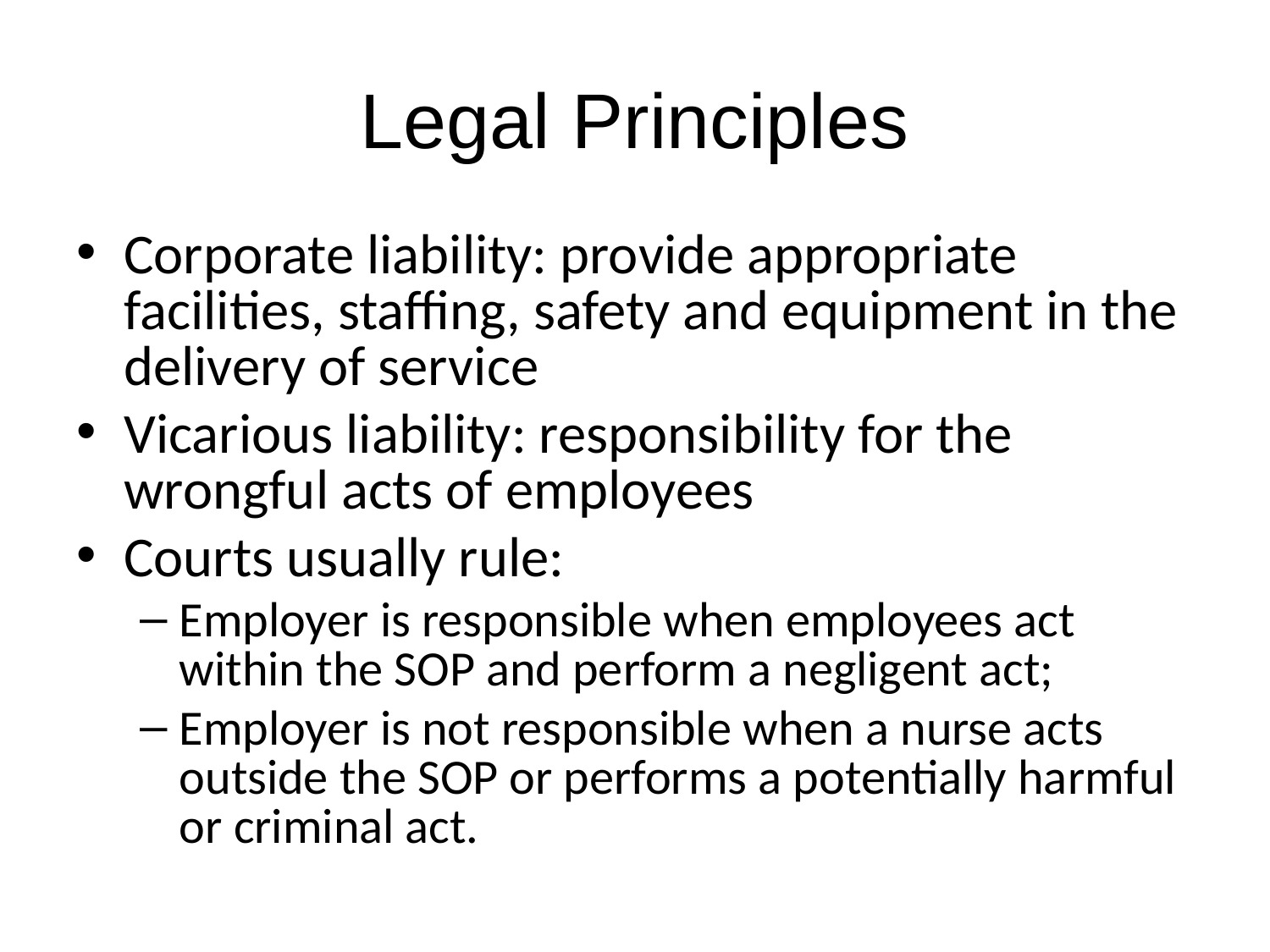

# Legal Principles
Corporate liability: provide appropriate facilities, staffing, safety and equipment in the delivery of service
Vicarious liability: responsibility for the wrongful acts of employees
Courts usually rule:
Employer is responsible when employees act within the SOP and perform a negligent act;
Employer is not responsible when a nurse acts outside the SOP or performs a potentially harmful or criminal act.